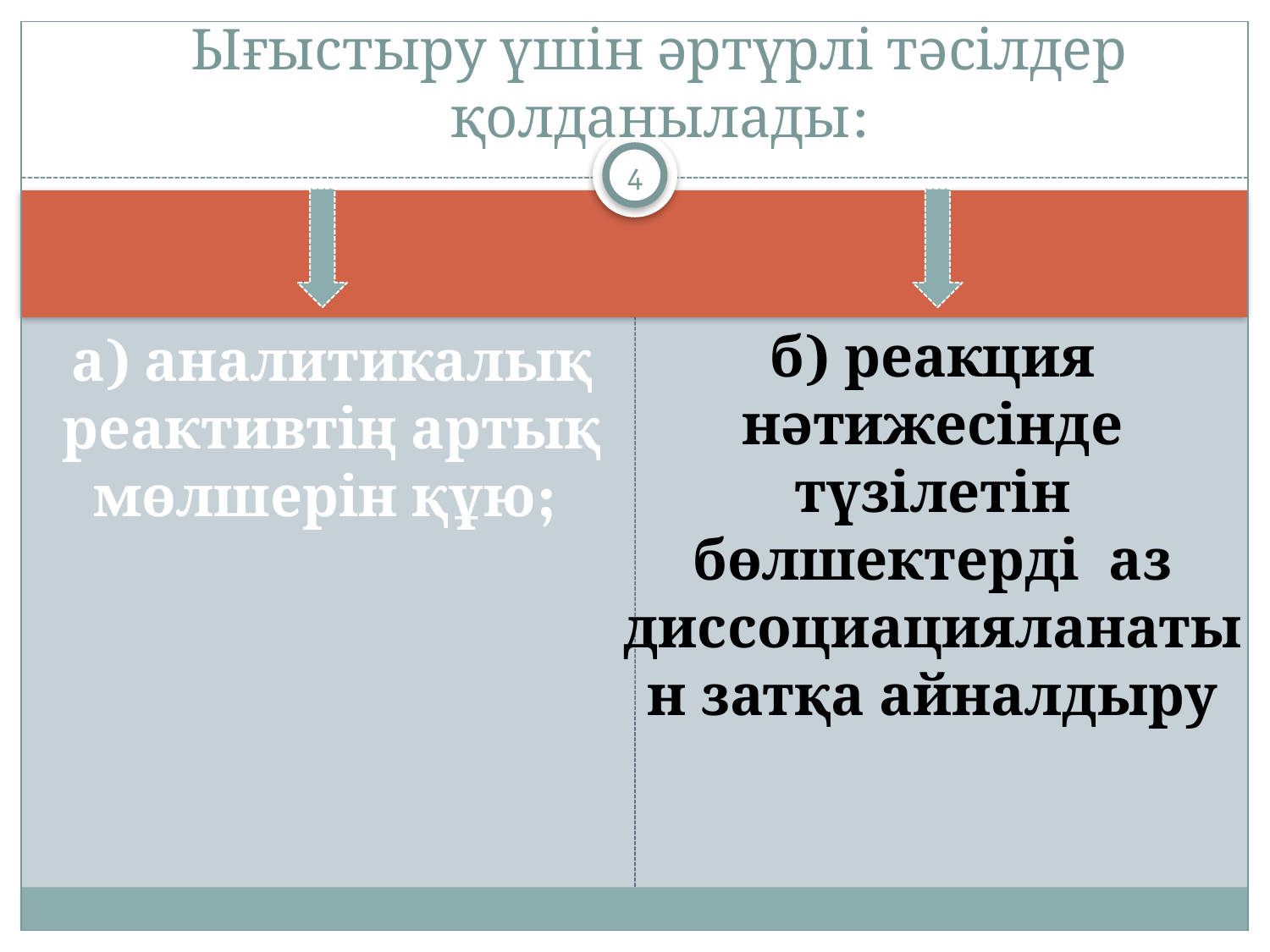

# Ығыстыру үшін әртүрлі тәсілдер қолданылады:
4

а) аналитикалық реактивтің артық мөлшерін құю;
б) реакция нәтижесінде түзілетін бөлшектерді  аз диссоциацияланатын затқа айналдыру